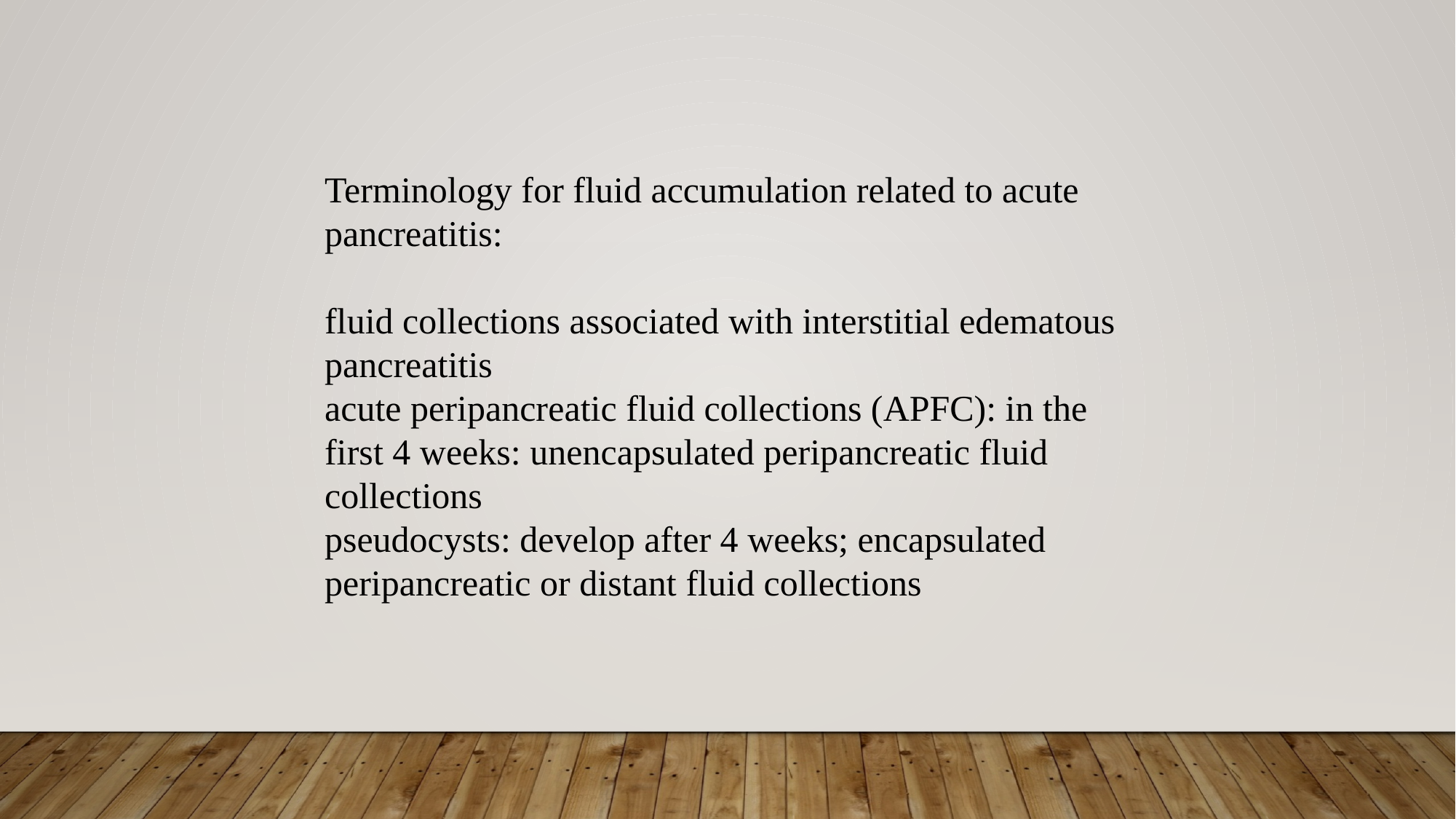

Terminology for fluid accumulation related to acute pancreatitis:

fluid collections associated with interstitial edematous pancreatitis
acute peripancreatic fluid collections (APFC): in the first 4 weeks: unencapsulated peripancreatic fluid collections
pseudocysts: develop after 4 weeks; encapsulated peripancreatic or distant fluid collections